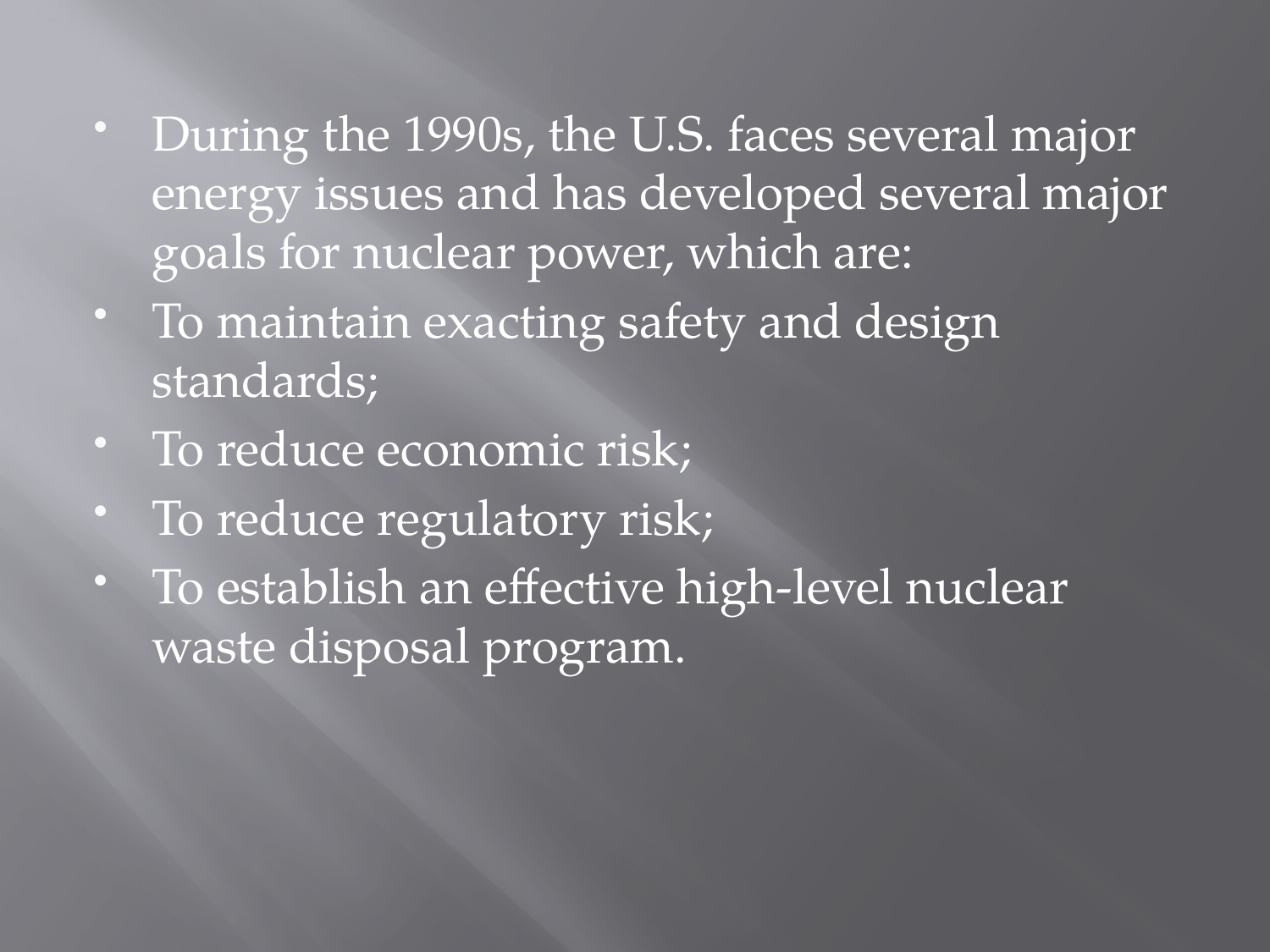

During the 1990s, the U.S. faces several major energy issues and has developed several major goals for nuclear power, which are:
To maintain exacting safety and design standards;
To reduce economic risk;
To reduce regulatory risk;
To establish an effective high-level nuclear waste disposal program.